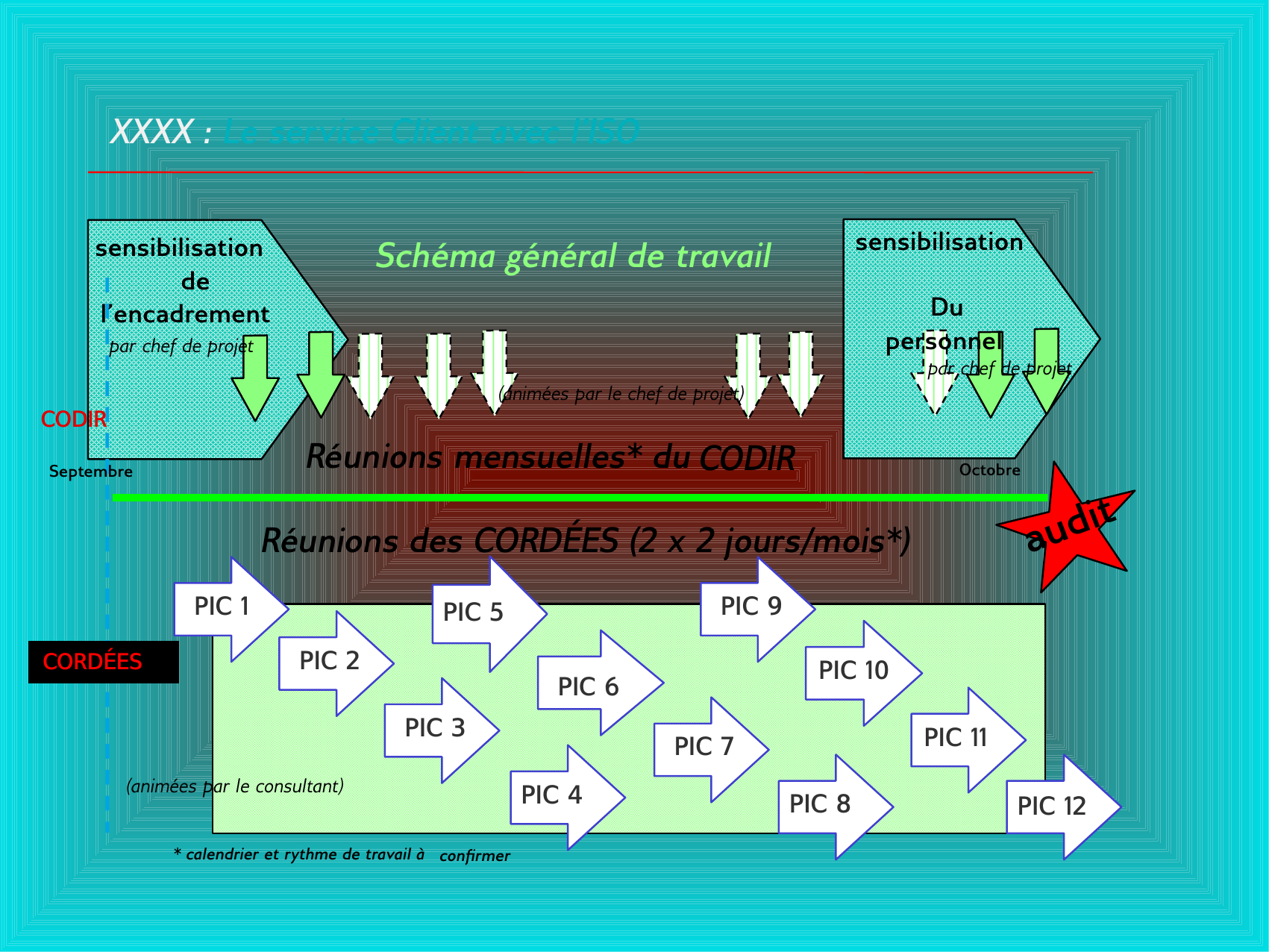

XXXX : Le service Client avec l’ISO

sensibilisation

sensibilisation
Schéma général de travail

de

Du
l’encadrement
personnel

par chef de projet

par chef de projet

(animées par le chef de projet)

CODIR

Réunions mensuelles* du
CODIR

Octobre
Septembre

audit

Réunions des CORDÉES (2 x 2 jours/mois*)

PIC 1
PIC 9

PIC 5

PIC 2
CORDÉES

PIC 10

PIC 6

PIC 3

PIC 11

PIC 7

(animées par le consultant)

PIC 4

PIC 8
PIC 12

* calendrier et rythme de travail à
confirmer